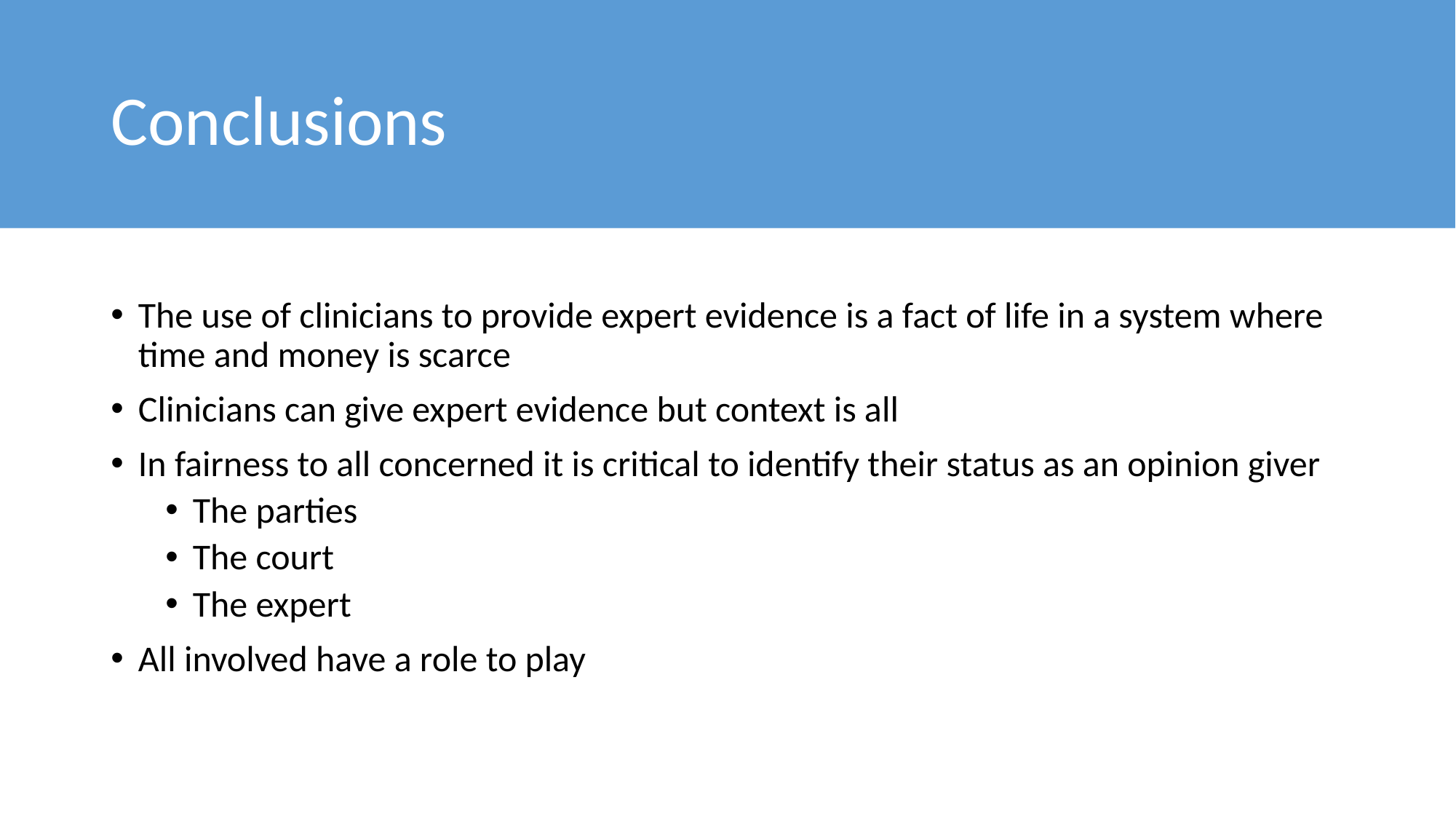

# Conclusions
The use of clinicians to provide expert evidence is a fact of life in a system where time and money is scarce
Clinicians can give expert evidence but context is all
In fairness to all concerned it is critical to identify their status as an opinion giver
The parties
The court
The expert
All involved have a role to play